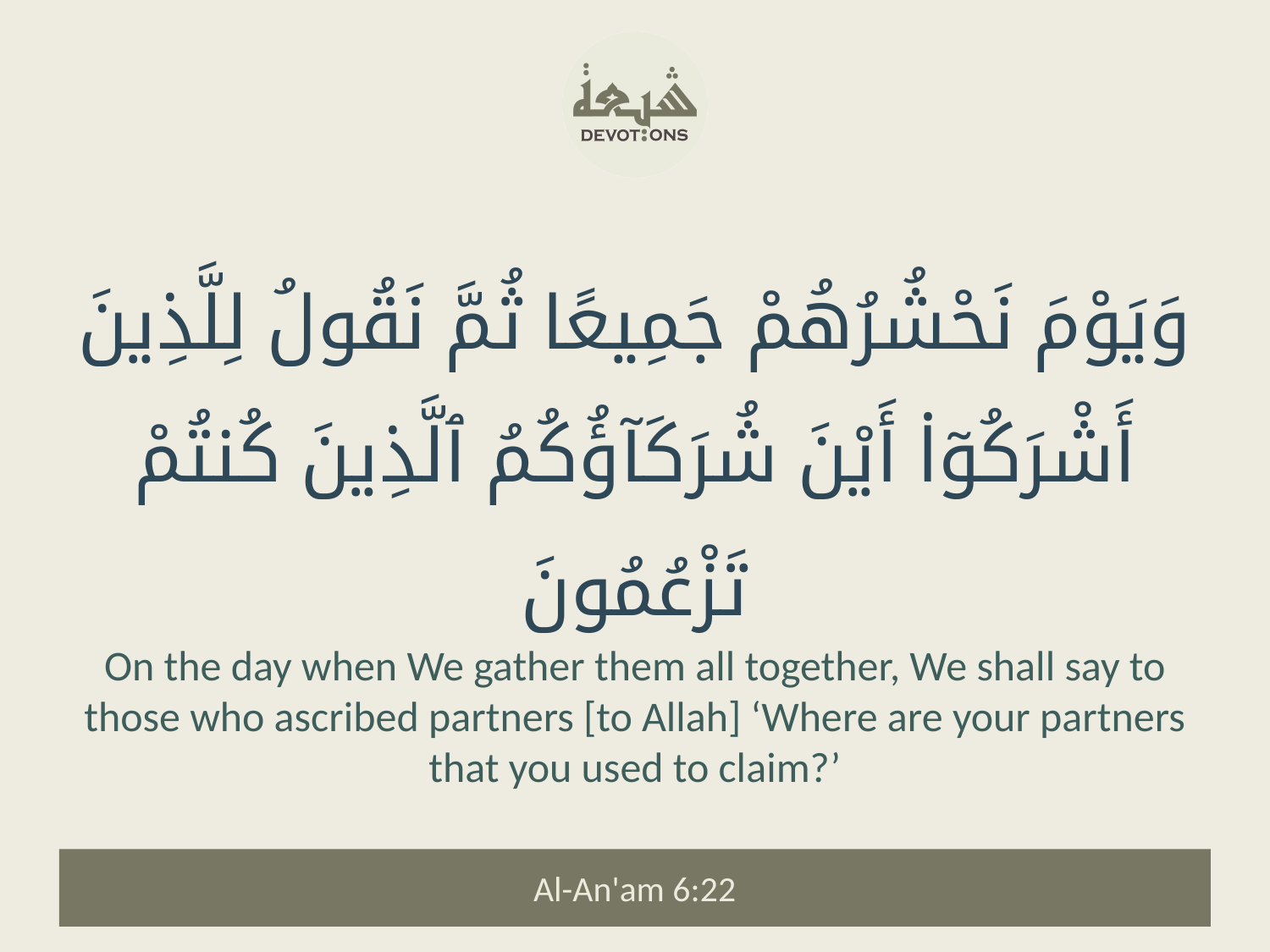

وَيَوْمَ نَحْشُرُهُمْ جَمِيعًا ثُمَّ نَقُولُ لِلَّذِينَ أَشْرَكُوٓا۟ أَيْنَ شُرَكَآؤُكُمُ ٱلَّذِينَ كُنتُمْ تَزْعُمُونَ
On the day when We gather them all together, We shall say to those who ascribed partners [to Allah] ‘Where are your partners that you used to claim?’
Al-An'am 6:22